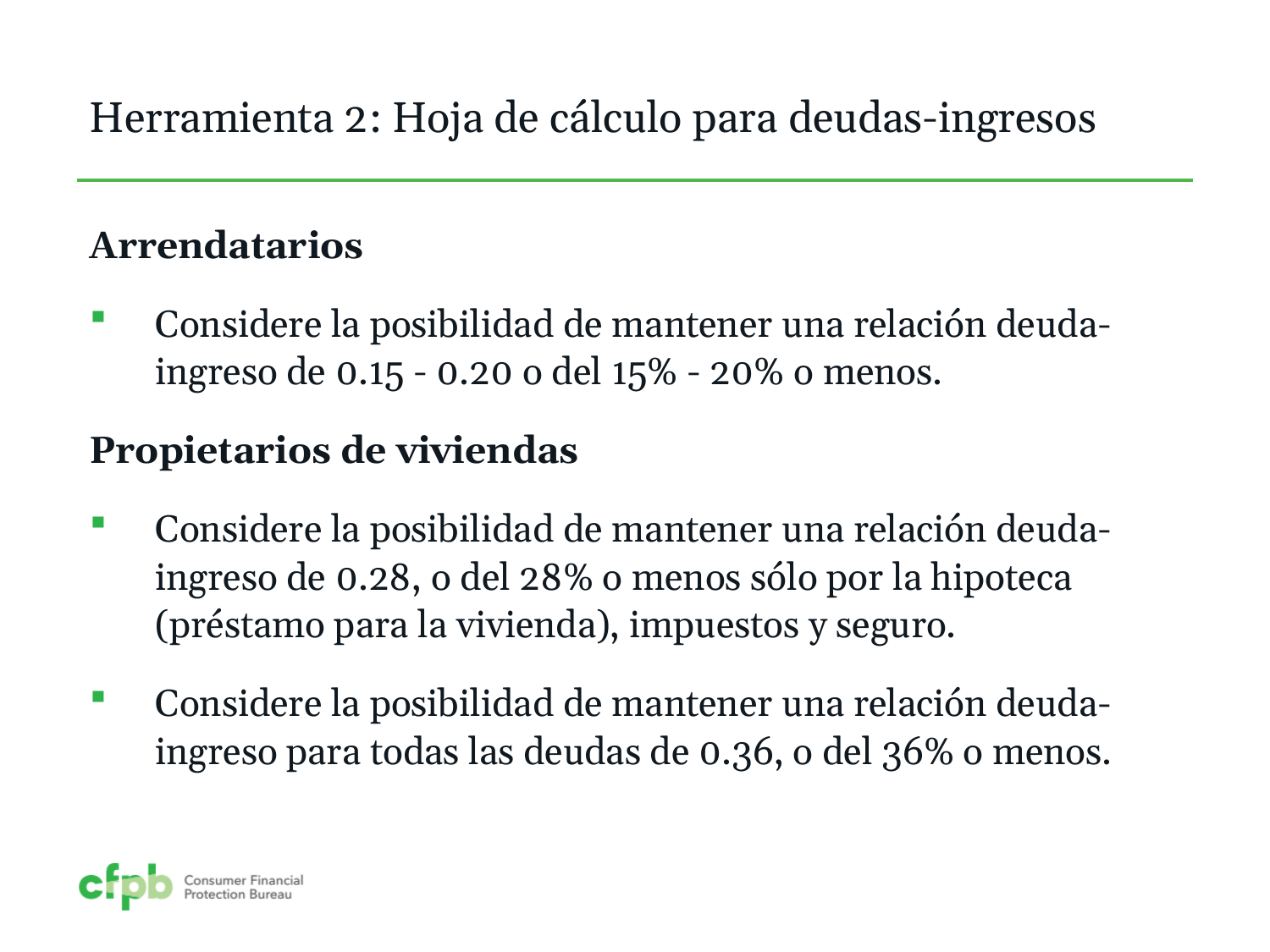

# Herramienta 2: Hoja de cálculo para deudas-ingresos
Arrendatarios
Considere la posibilidad de mantener una relación deuda-ingreso de 0.15 - 0.20 o del 15% - 20% o menos.
Propietarios de viviendas
Considere la posibilidad de mantener una relación deuda-ingreso de 0.28, o del 28% o menos sólo por la hipoteca (préstamo para la vivienda), impuestos y seguro.
Considere la posibilidad de mantener una relación deuda-ingreso para todas las deudas de 0.36, o del 36% o menos.